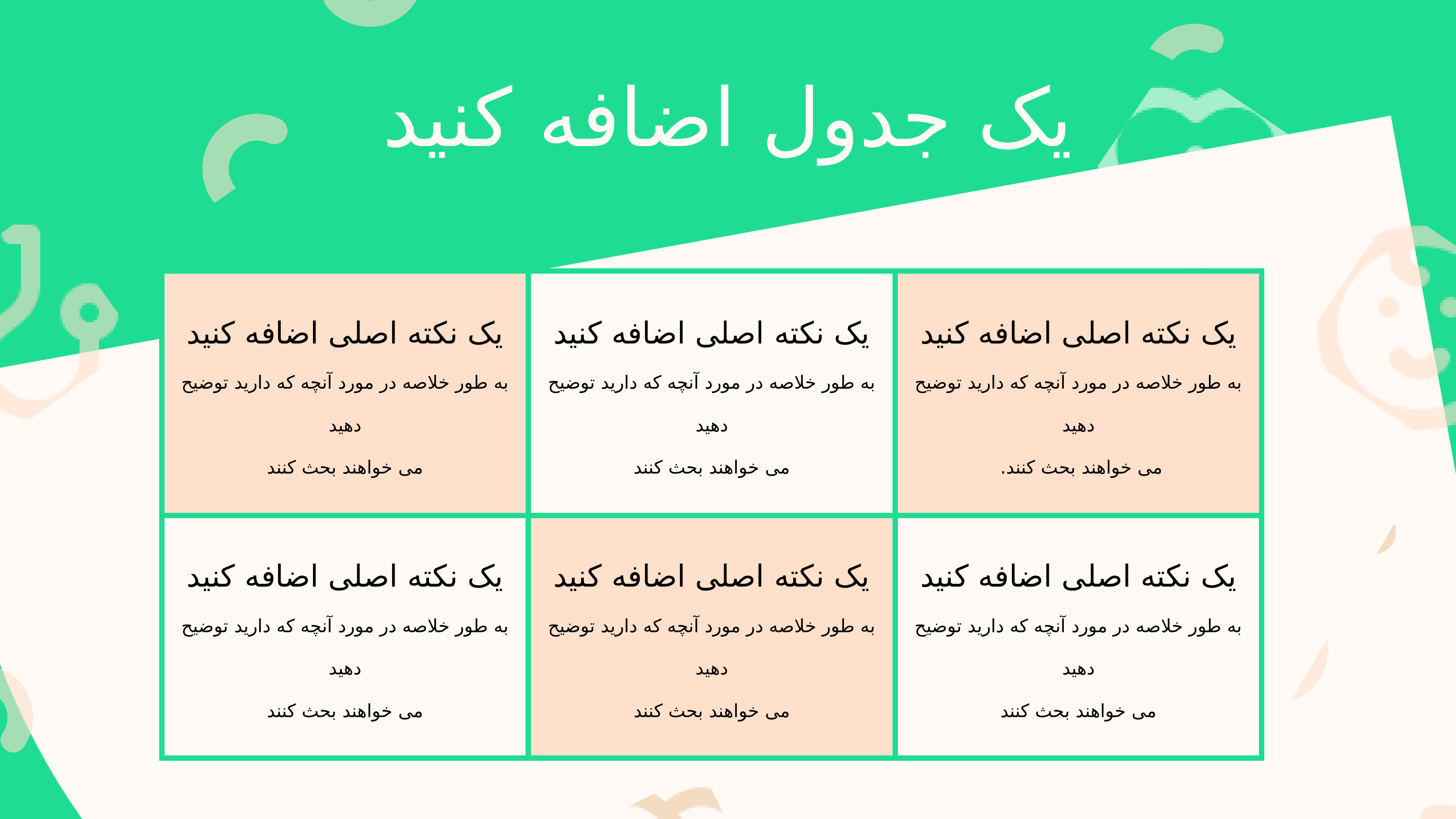

یک جدول اضافه کنید

| یک نکته اصلی اضافه کنید به طور خلاصه در مورد آنچه که دارید توضیح دهید می خواهند بحث کنند | یک نکته اصلی اضافه کنید به طور خلاصه در مورد آنچه که دارید توضیح دهید می خواهند بحث کنند | یک نکته اصلی اضافه کنید به طور خلاصه در مورد آنچه که دارید توضیح دهید می خواهند بحث کنند. |
| --- | --- | --- |
| یک نکته اصلی اضافه کنید به طور خلاصه در مورد آنچه که دارید توضیح دهید می خواهند بحث کنند | یک نکته اصلی اضافه کنید به طور خلاصه در مورد آنچه که دارید توضیح دهید می خواهند بحث کنند | یک نکته اصلی اضافه کنید به طور خلاصه در مورد آنچه که دارید توضیح دهید می خواهند بحث کنند |